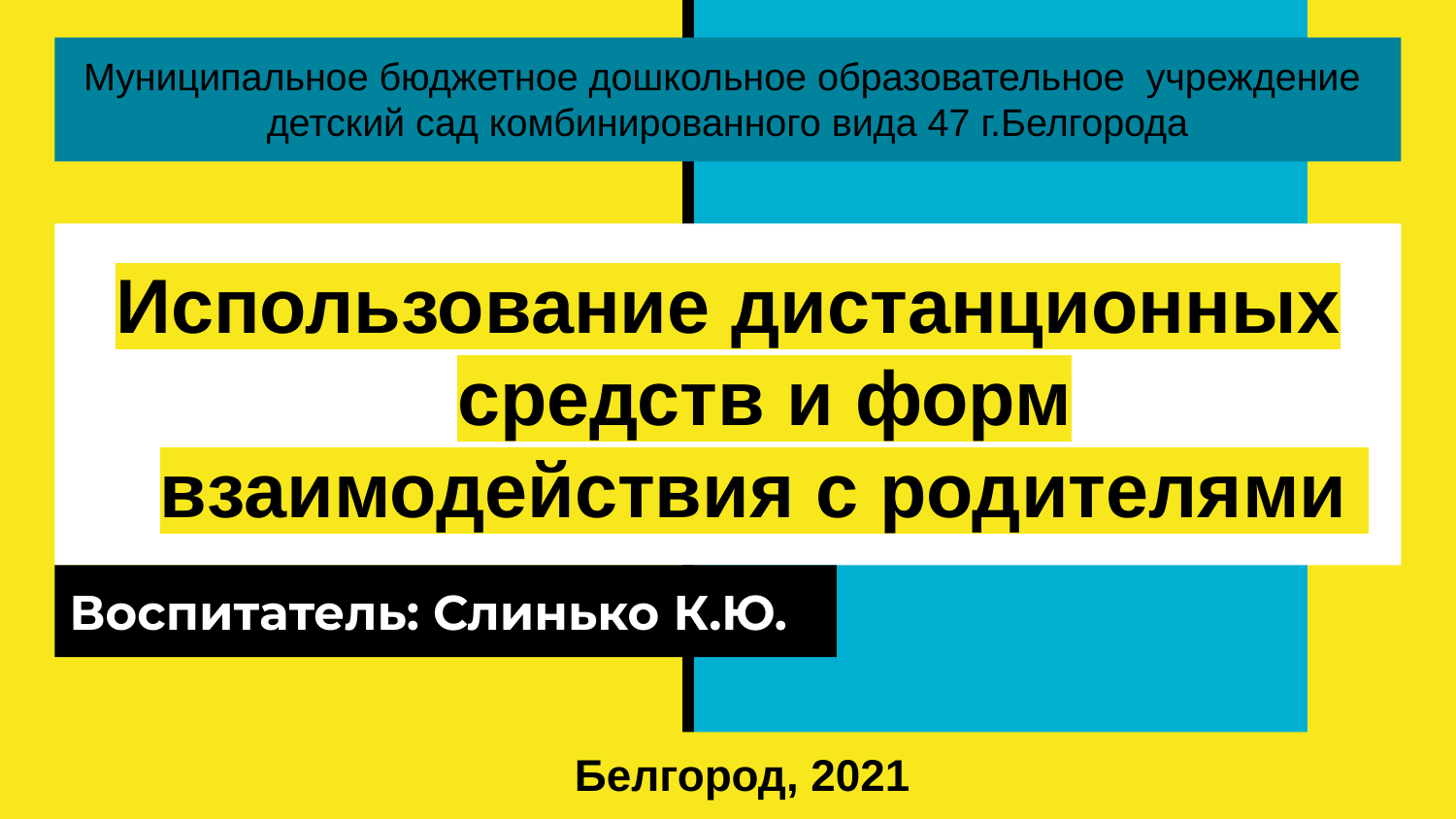

Муниципальное бюджетное дошкольное образовательное  учреждение
детский сад комбинированного вида 47 г.Белгорода
# Использование дистанционных средств и форм взаимодействия с родителями

Воспитатель: Слинько К.Ю.

Белгород, 2021